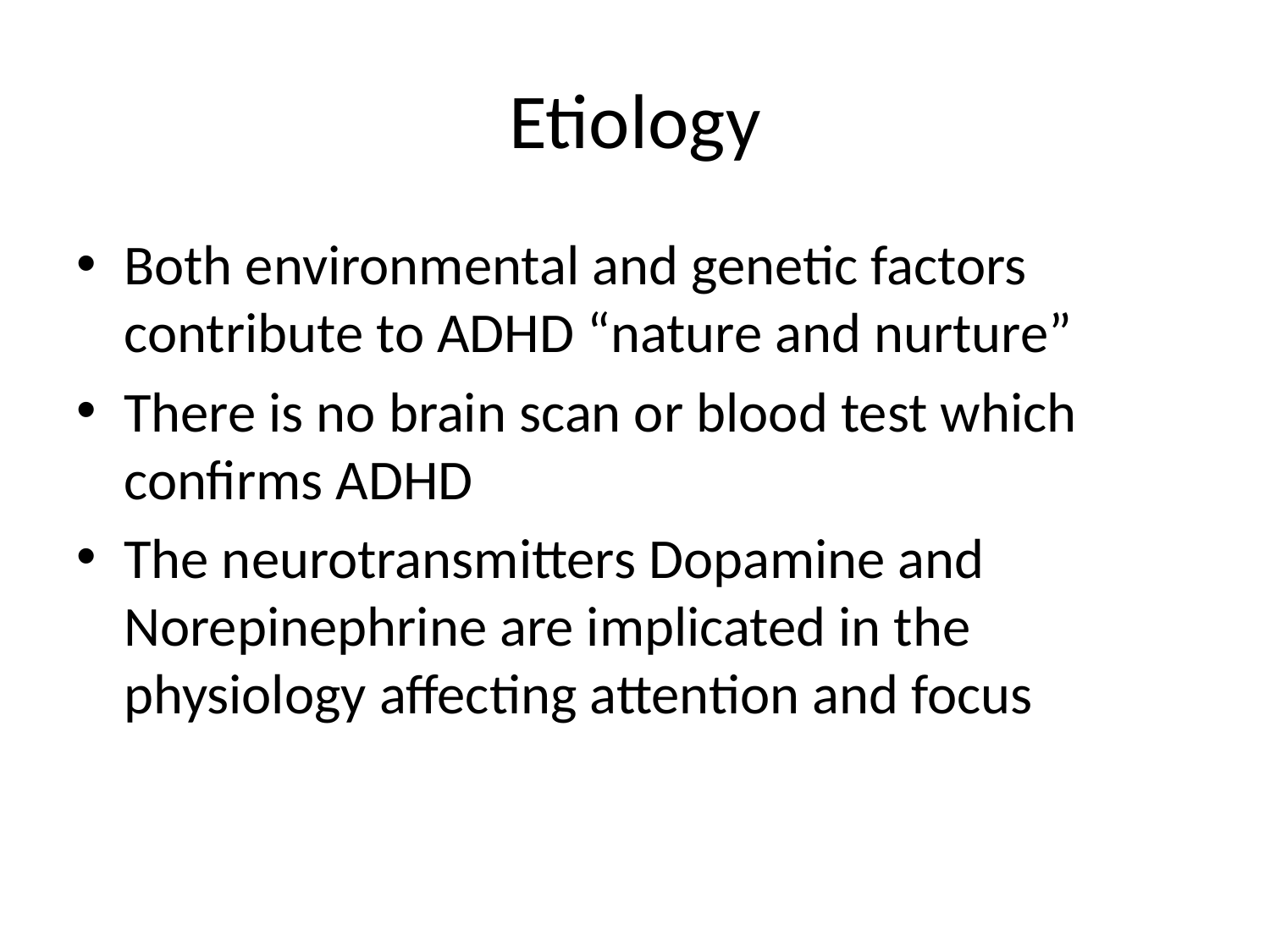

# Etiology
Both environmental and genetic factors contribute to ADHD “nature and nurture”
There is no brain scan or blood test which confirms ADHD
The neurotransmitters Dopamine and Norepinephrine are implicated in the physiology affecting attention and focus